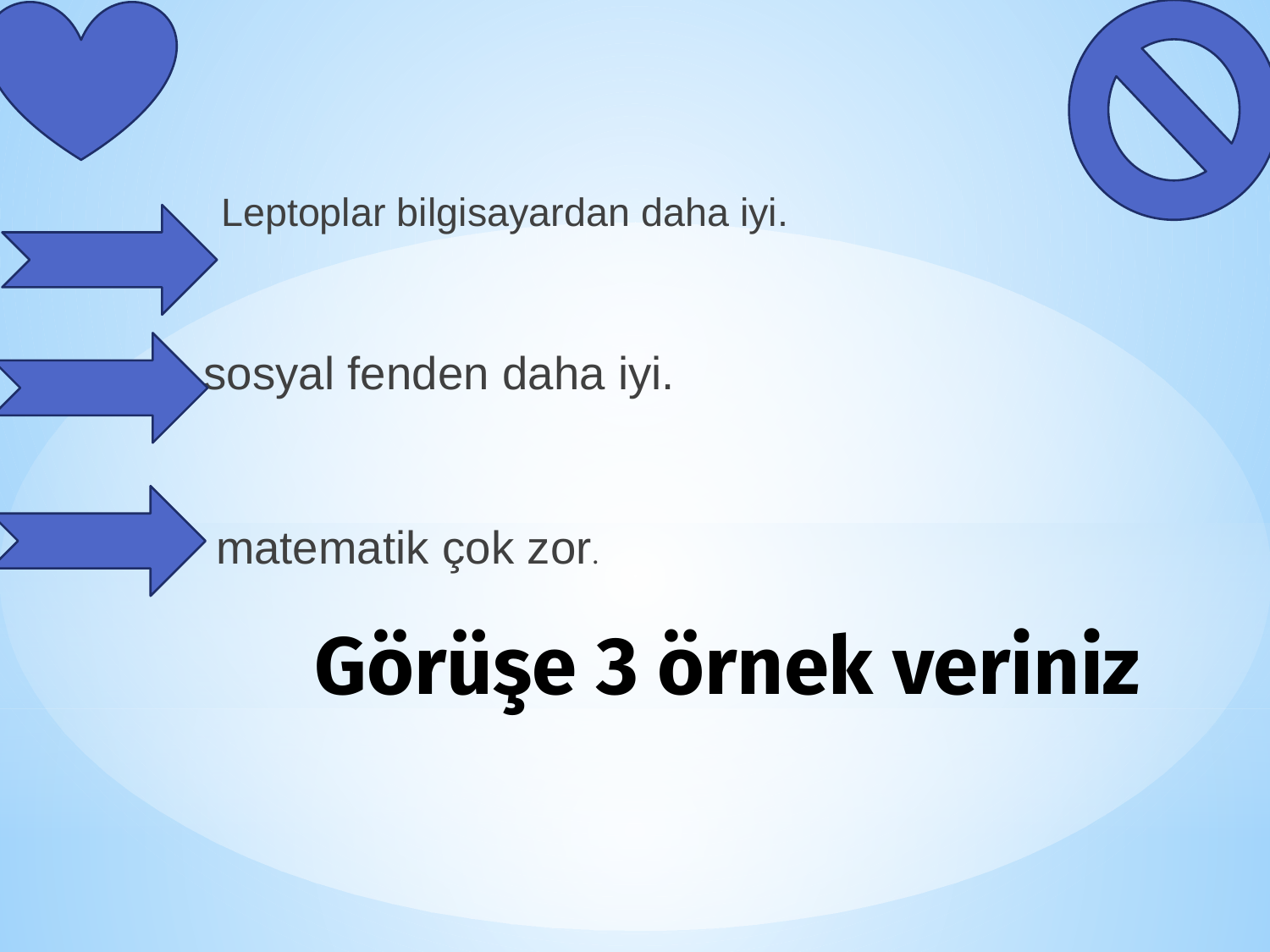

Leptoplar bilgisayardan daha iyi.

    sosyal fenden daha iyi.

   matematik çok zor.

# Görüşe 3 örnek veriniz